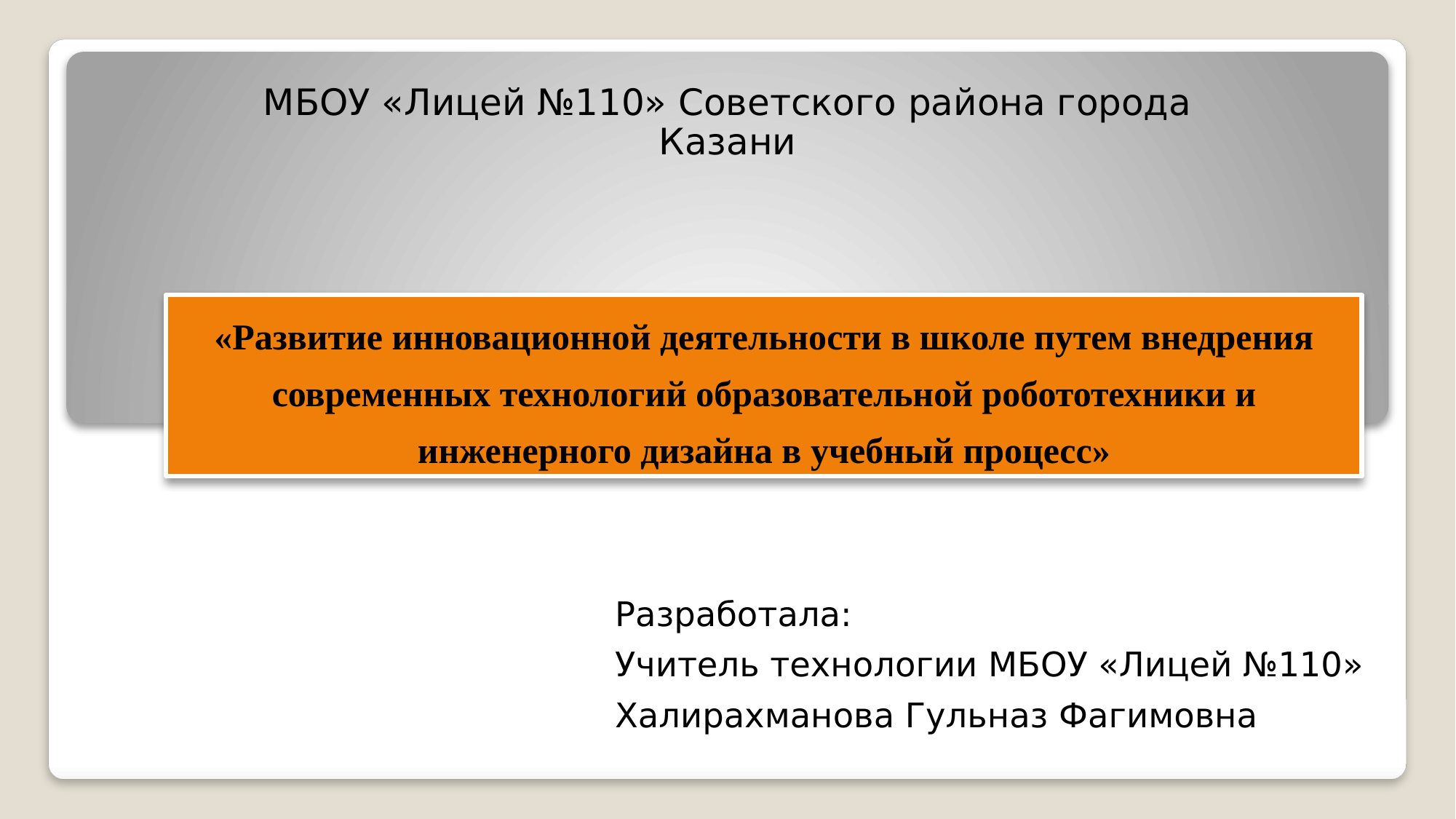

МБОУ «Лицей №110» Советского района города Казани
«Развитие инновационной деятельности в школе путем внедрения современных технологий образовательной робототехники и инженерного дизайна в учебный процесс»
Разработала:
Учитель технологии МБОУ «Лицей №110»
Халирахманова Гульназ Фагимовна